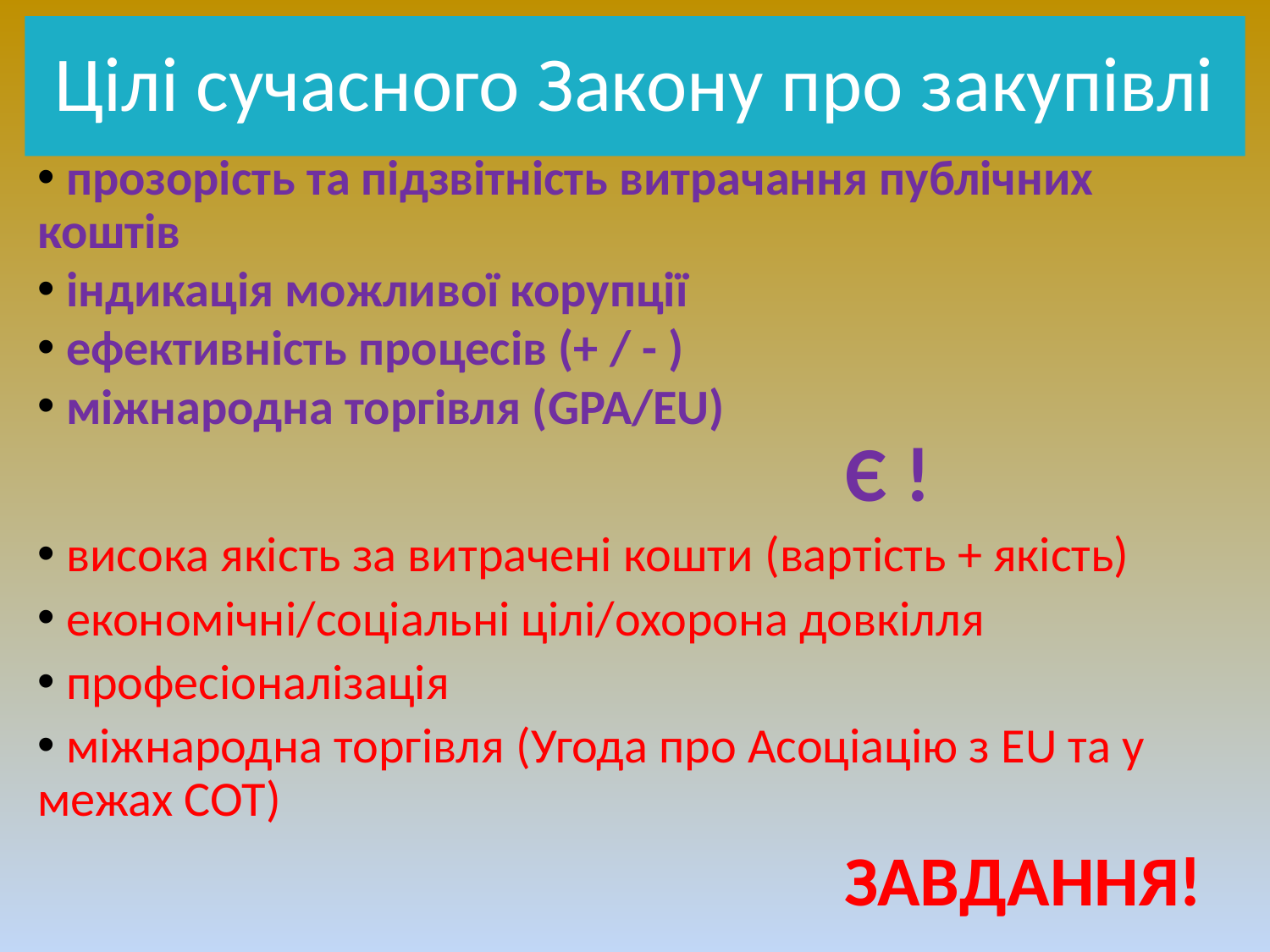

# Цілі сучасного Закону про закупівлі
 прозорість та підзвітність витрачання публічних коштів
 індикація можливої корупції
 ефективність процесів (+ / - )
 міжнародна торгівля (GPA/EU)
                                              Є !
 висока якість за витрачені кошти (вартість + якість)
 економічні/соціальні цілі/охорона довкілля
 професіоналізація
 міжнародна торгівля (Угода про Асоціацію з EU та у межах СОТ)
                                                                   ЗАВДАННЯ!